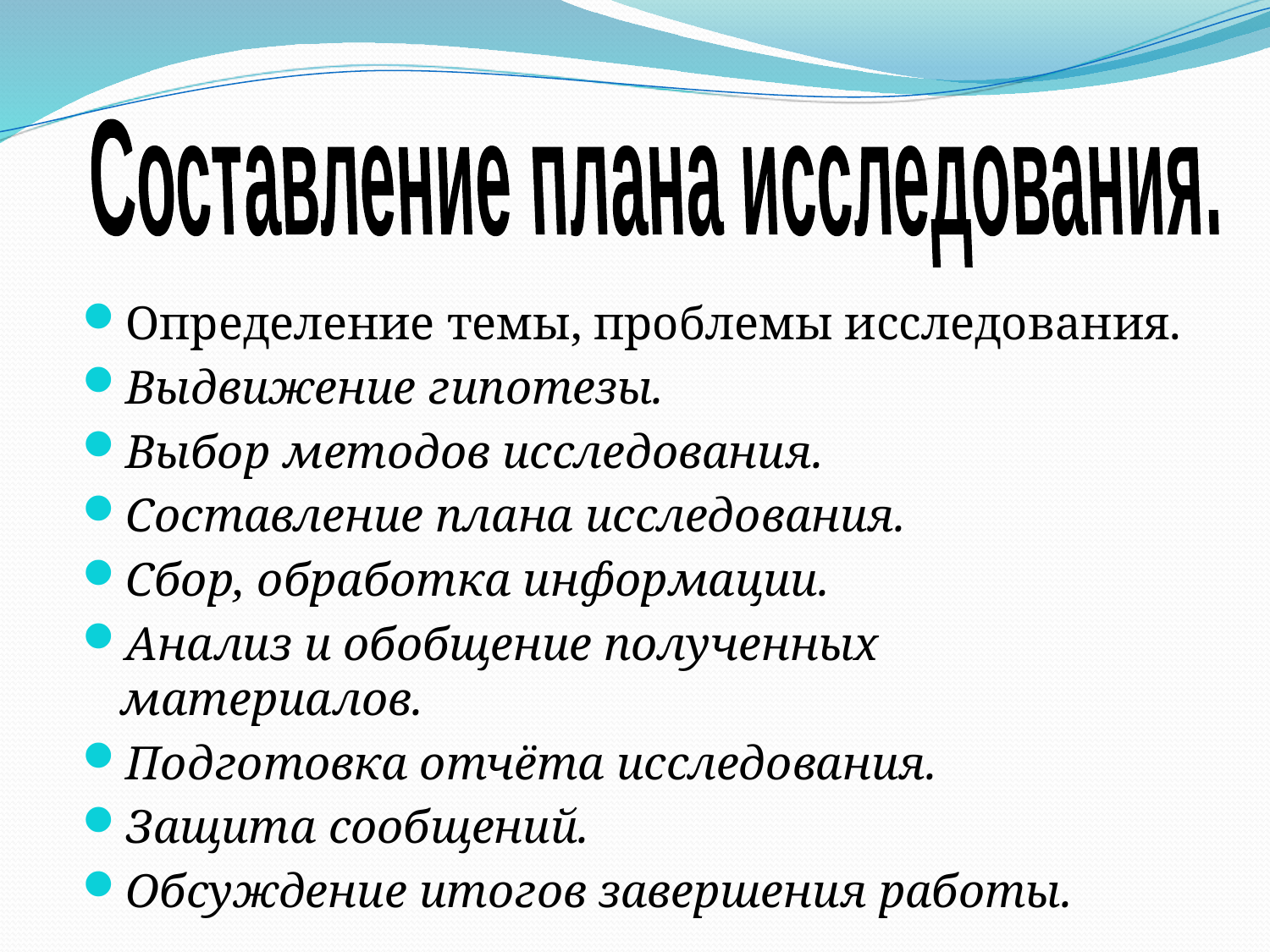

Составление плана исследования.
Определение темы, проблемы исследования.
Выдвижение гипотезы.
Выбор методов исследования.
Составление плана исследования.
Сбор, обработка информации.
Анализ и обобщение полученных    материалов.
Подготовка отчёта исследования.
Защита сообщений.
Обсуждение итогов завершения работы.